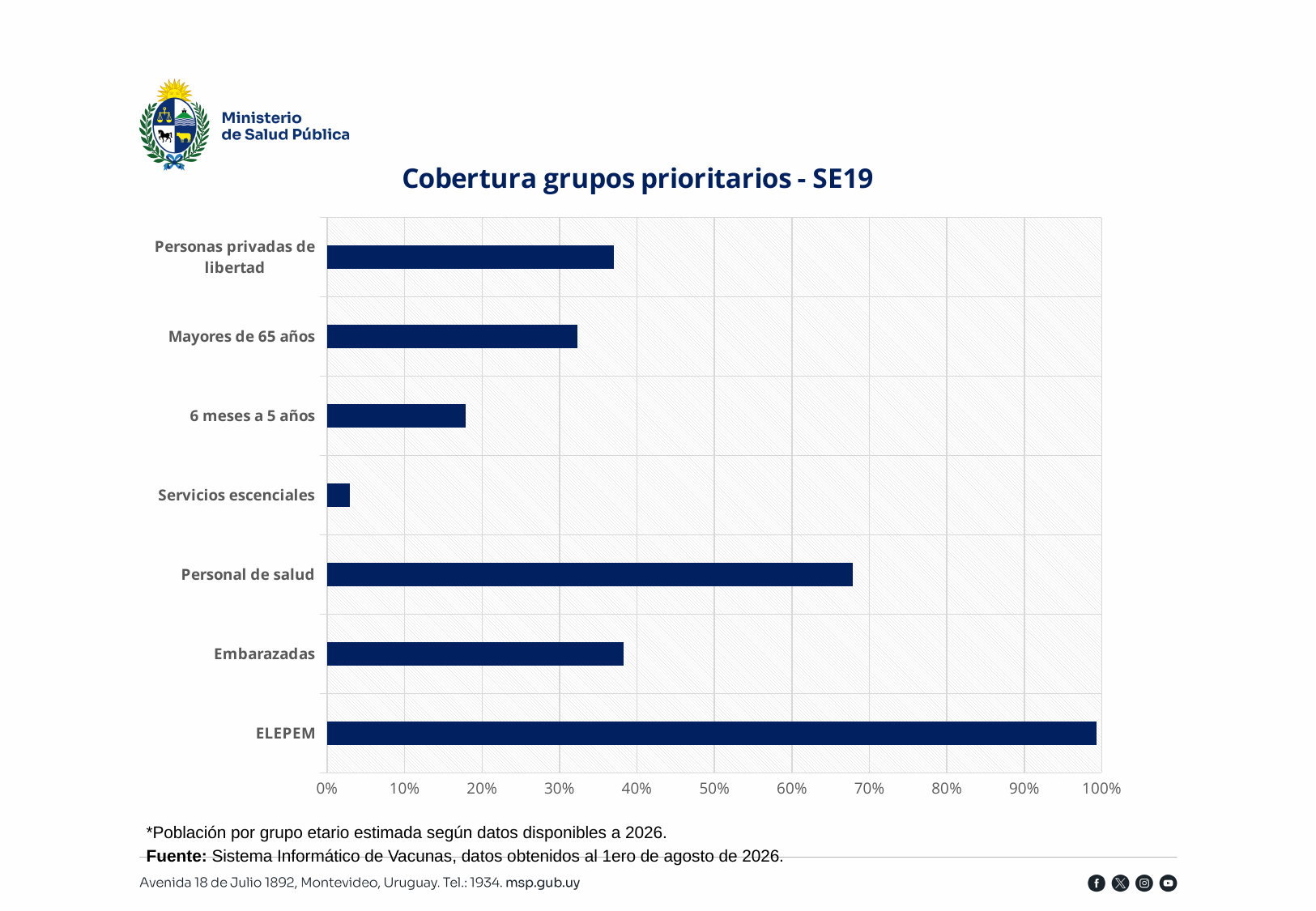

### Chart: Cobertura grupos prioritarios - SE19

| Category | Cobertura |
|---|---|
| ELEPEM | 0.9935555555555555 |
| Embarazadas | 0.3823157894736842 |
| Personal de salud | 0.6790322376016544 |
| Servicios escenciales | 0.029236606694140115 |
| 6 meses a 5 años | 0.17917082679598725 |
| Mayores de 65 años | 0.3230180594852911 |
| Personas privadas de libertad | 0.36968069233064754 |
*Población por grupo etario estimada según datos disponibles a 2026.
Fuente: Sistema Informático de Vacunas, datos obtenidos al 1ero de agosto de 2026.